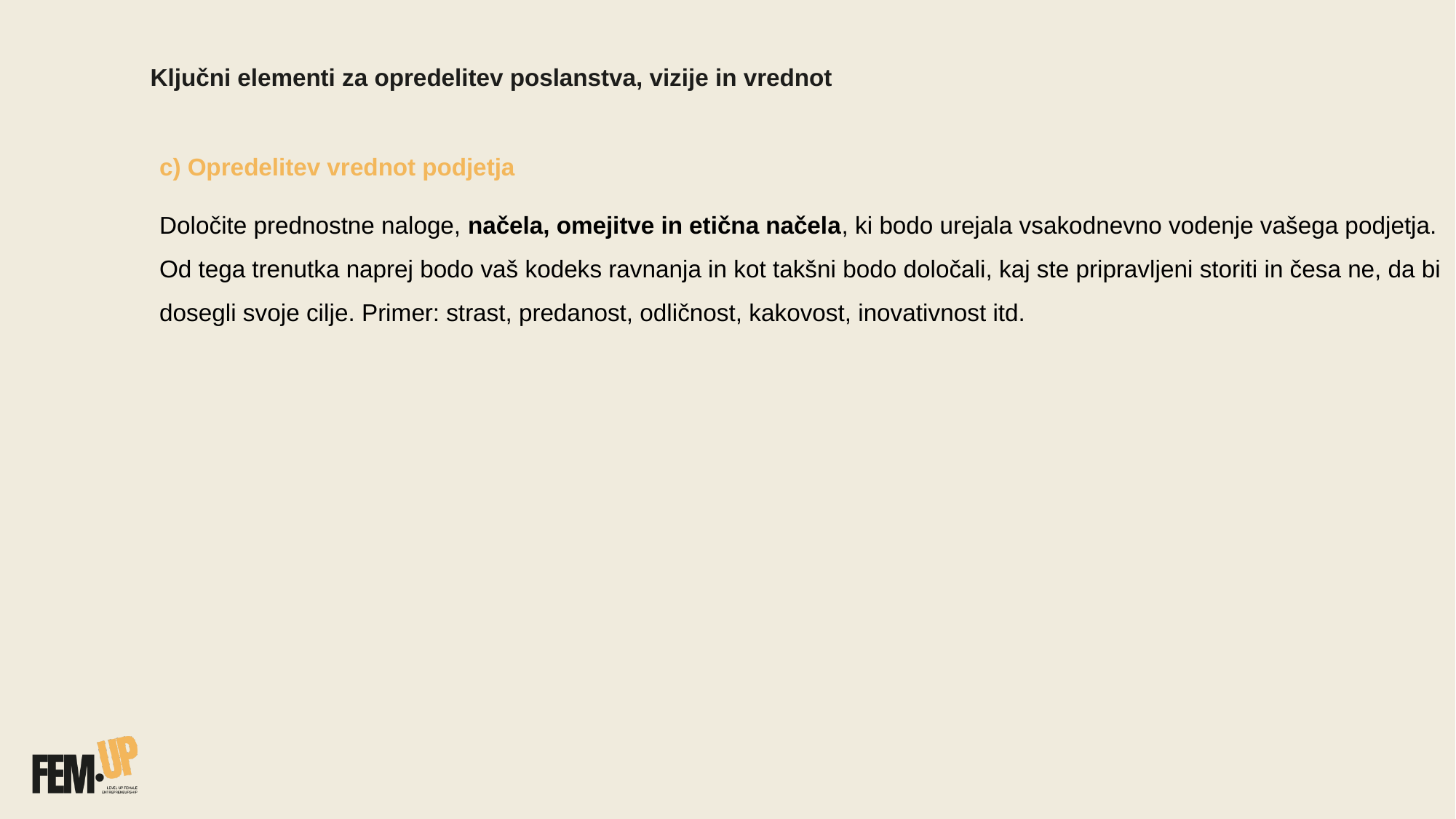

Ključni elementi za opredelitev poslanstva, vizije in vrednot
c) Opredelitev vrednot podjetja
Določite prednostne naloge, načela, omejitve in etična načela, ki bodo urejala vsakodnevno vodenje vašega podjetja. Od tega trenutka naprej bodo vaš kodeks ravnanja in kot takšni bodo določali, kaj ste pripravljeni storiti in česa ne, da bi dosegli svoje cilje. Primer: strast, predanost, odličnost, kakovost, inovativnost itd.